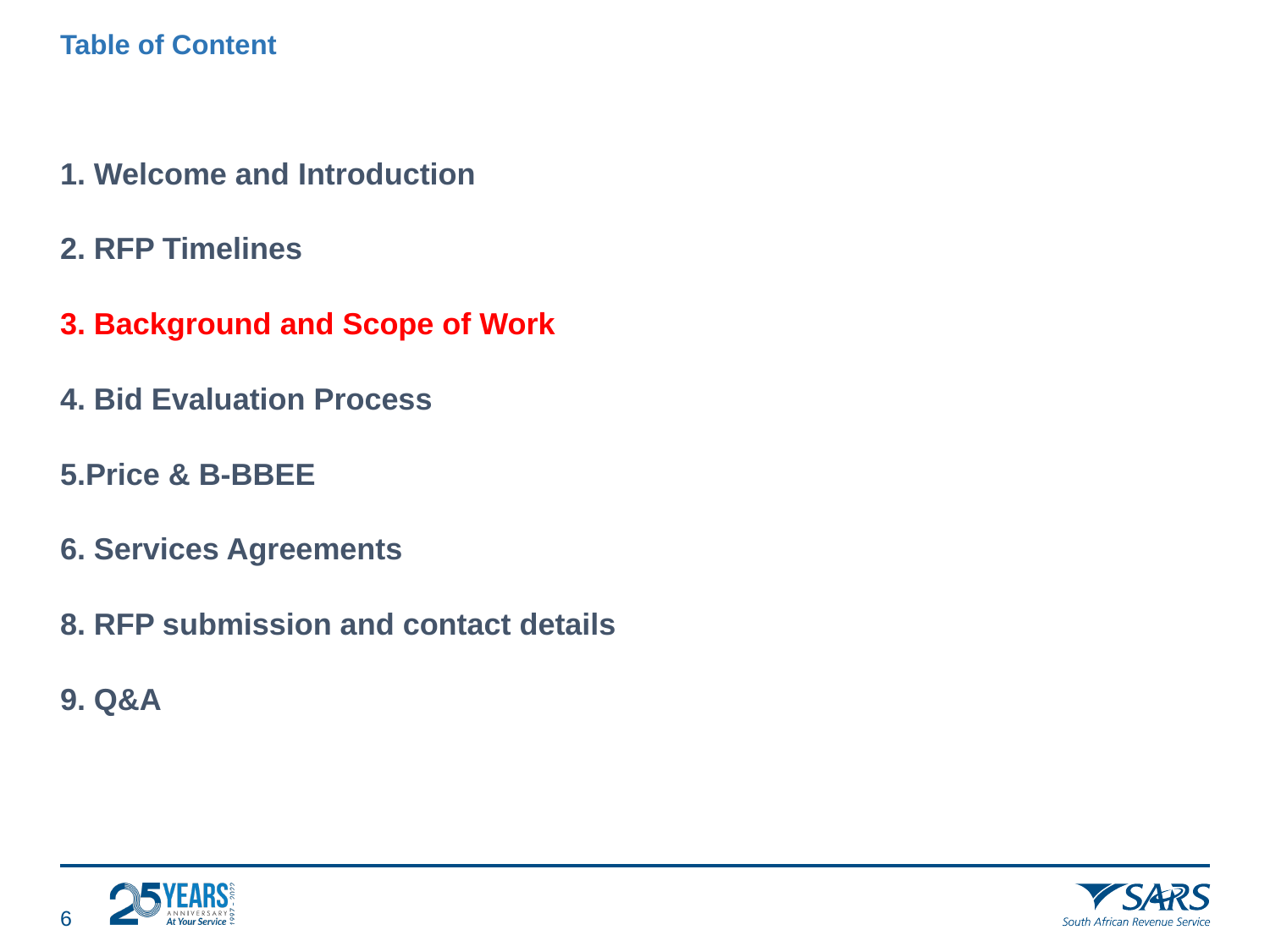

# Table of Content
1. Welcome and Introduction
2. RFP Timelines
3. Background and Scope of Work
4. Bid Evaluation Process
5.Price & B-BBEE
6. Services Agreements
8. RFP submission and contact details
9. Q&A

6